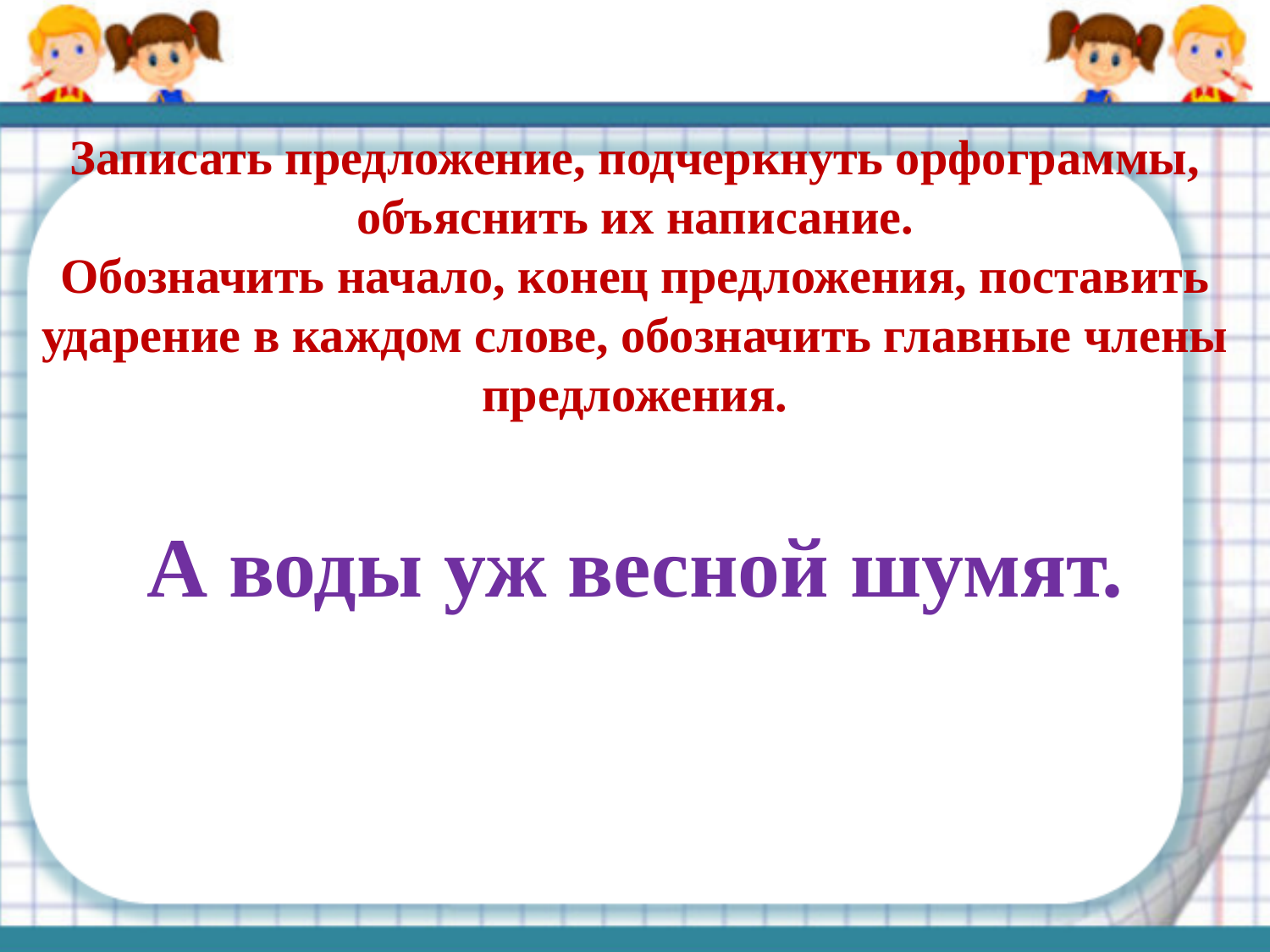

Записать предложение, подчеркнуть орфограммы, объяснить их написание.
Обозначить начало, конец предложения, поставить ударение в каждом слове, обозначить главные члены предложения.
А воды уж весной шумят.